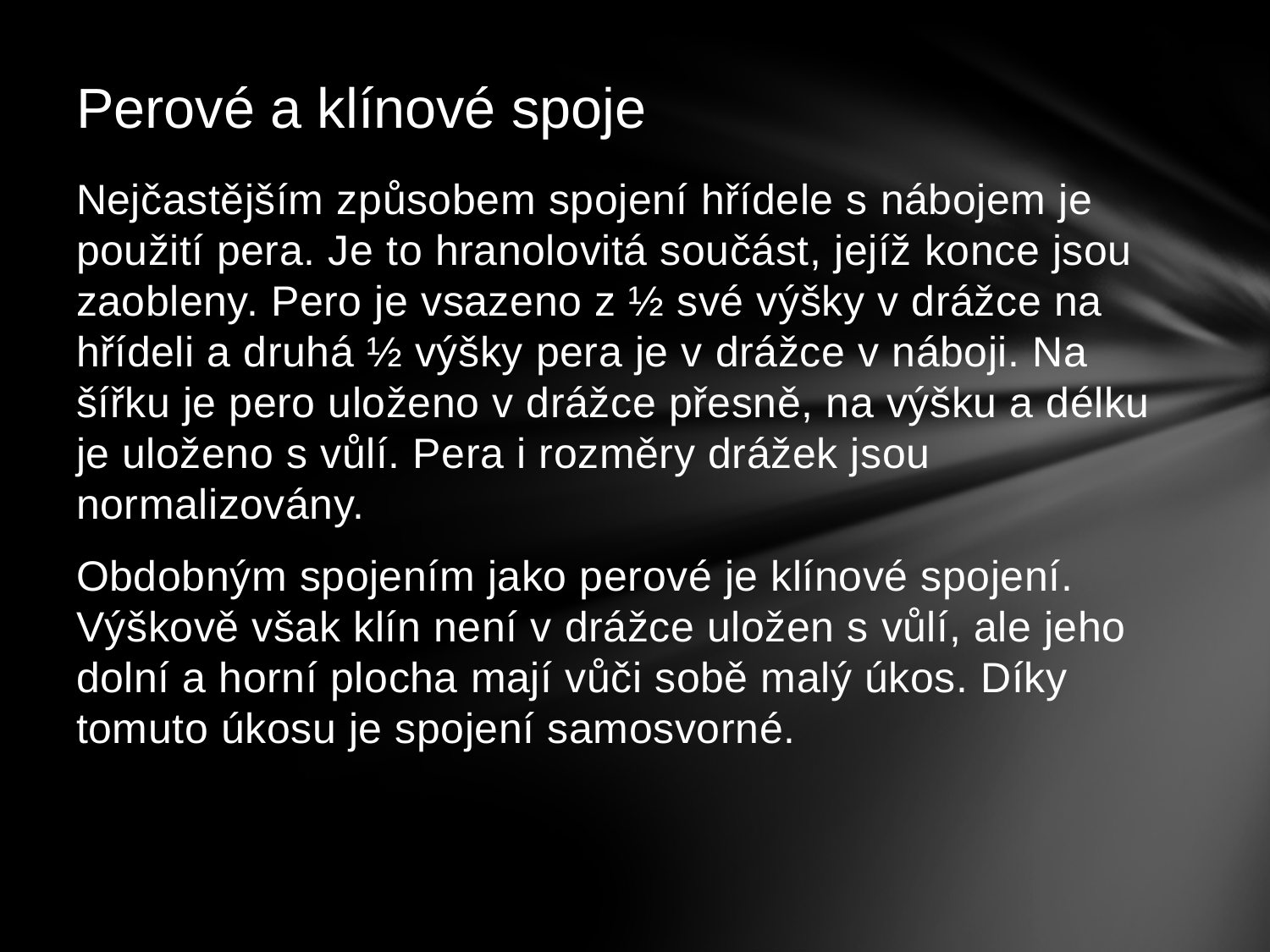

# Perové a klínové spoje
Nejčastějším způsobem spojení hřídele s nábojem je použití pera. Je to hranolovitá součást, jejíž konce jsou zaobleny. Pero je vsazeno z ½ své výšky v drážce na hřídeli a druhá ½ výšky pera je v drážce v náboji. Na šířku je pero uloženo v drážce přesně, na výšku a délku je uloženo s vůlí. Pera i rozměry drážek jsou normalizovány.
Obdobným spojením jako perové je klínové spojení. Výškově však klín není v drážce uložen s vůlí, ale jeho dolní a horní plocha mají vůči sobě malý úkos. Díky tomuto úkosu je spojení samosvorné.